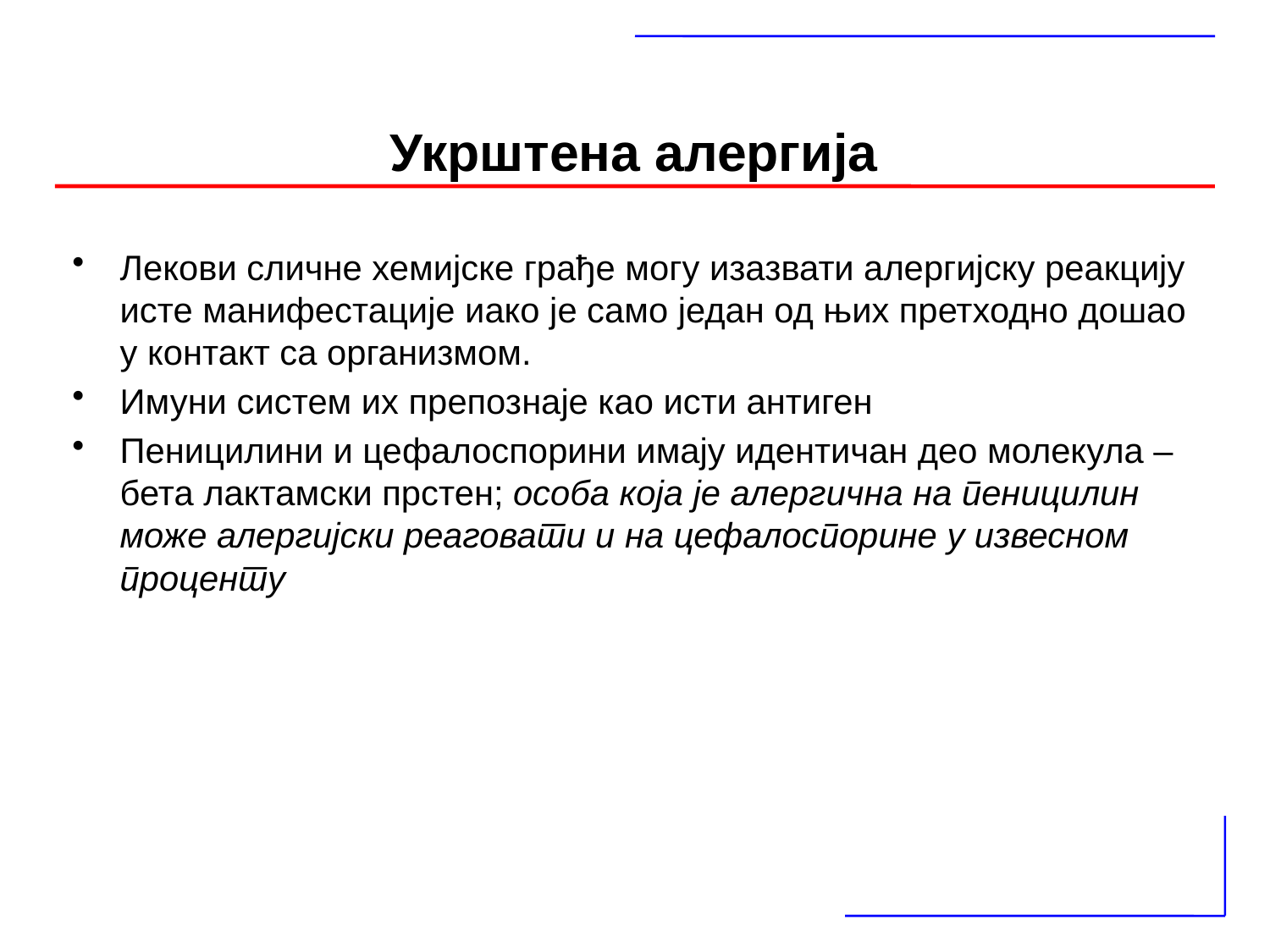

# Укрштена алергија
Лекови сличне хемијске грађе могу изазвати алергијску реакцију исте манифестације иако је само један од њих претходно дошао у контакт са организмом.
Имуни систем их препознаје као исти антиген
Пеницилини и цефалоспорини имају идентичан део молекула – бета лактамски прстен; особа која је алергична на пеницилин може алергијски реаговати и на цефалоспорине у извесном проценту